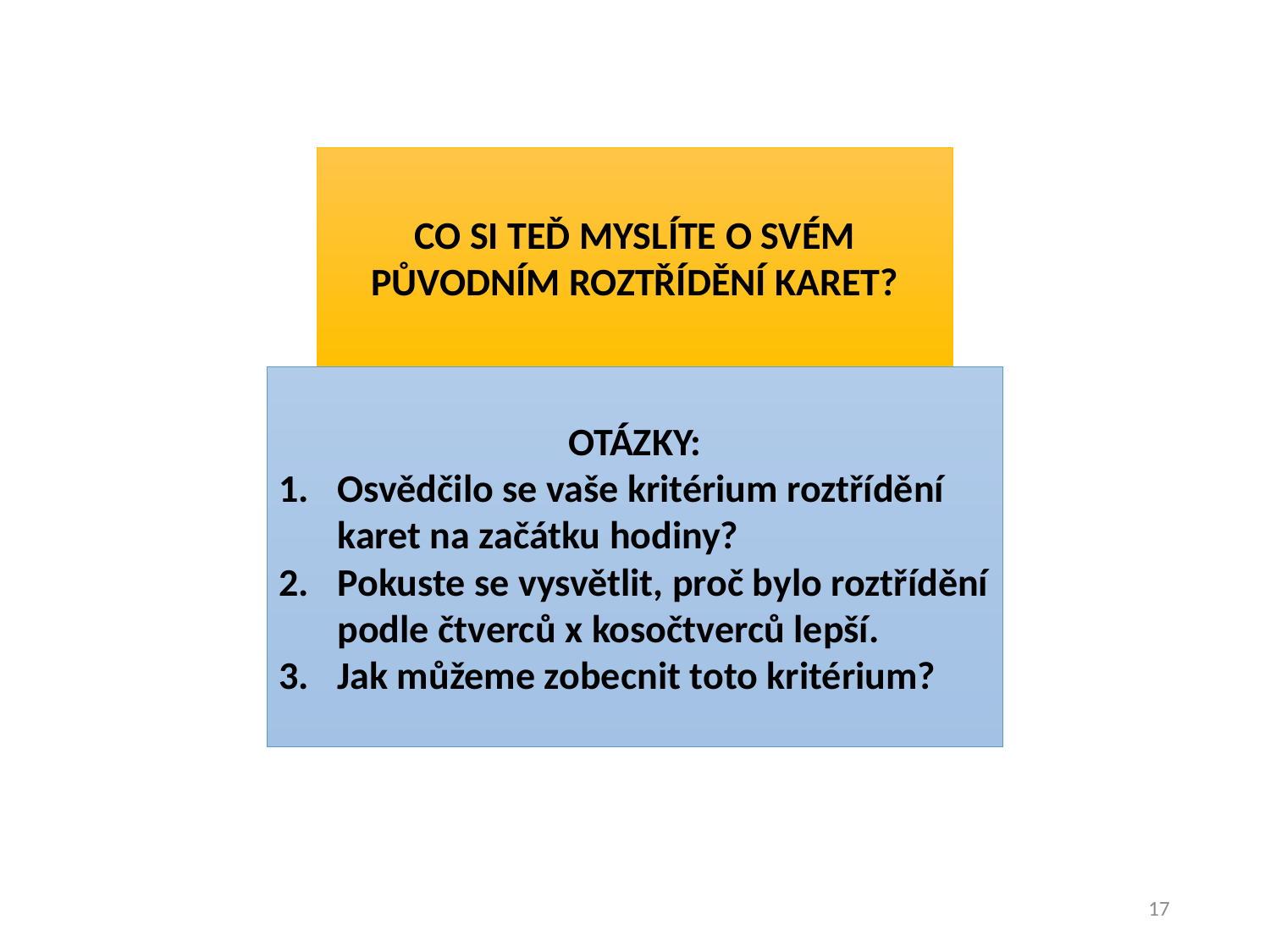

CO SI TEĎ MYSLÍTE O SVÉM PŮVODNÍM ROZTŘÍDĚNÍ KARET?
OTÁZKY:
Osvědčilo se vaše kritérium roztřídění karet na začátku hodiny?
Pokuste se vysvětlit, proč bylo roztřídění podle čtverců x kosočtverců lepší.
Jak můžeme zobecnit toto kritérium?
17